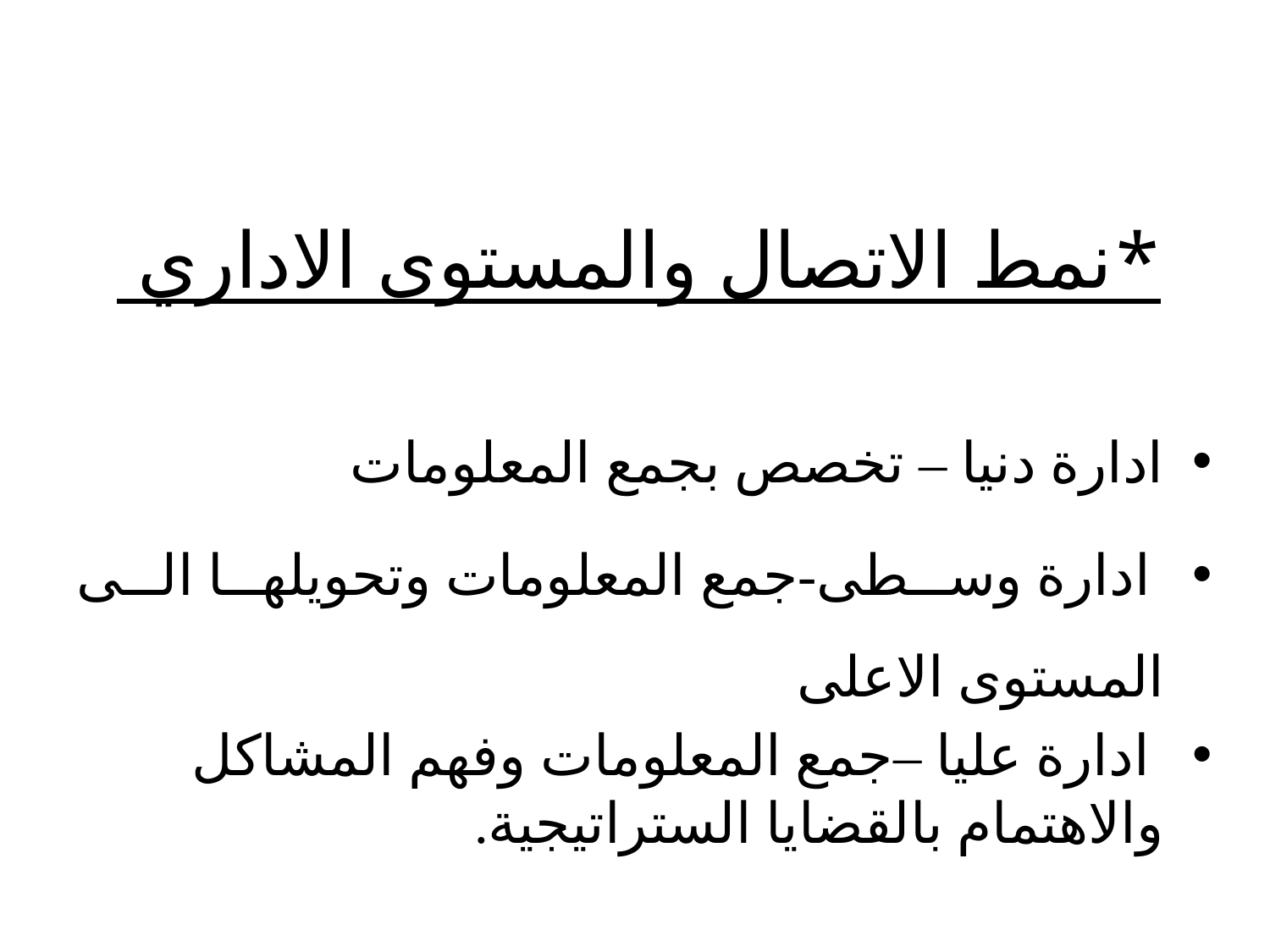

# *نمط الاتصال والمستوى الاداري
ادارة دنيا – تخصص بجمع المعلومات
 ادارة وسطى-جمع المعلومات وتحويلها الى المستوى الاعلى
 ادارة عليا –جمع المعلومات وفهم المشاكل والاهتمام بالقضايا الستراتيجية.